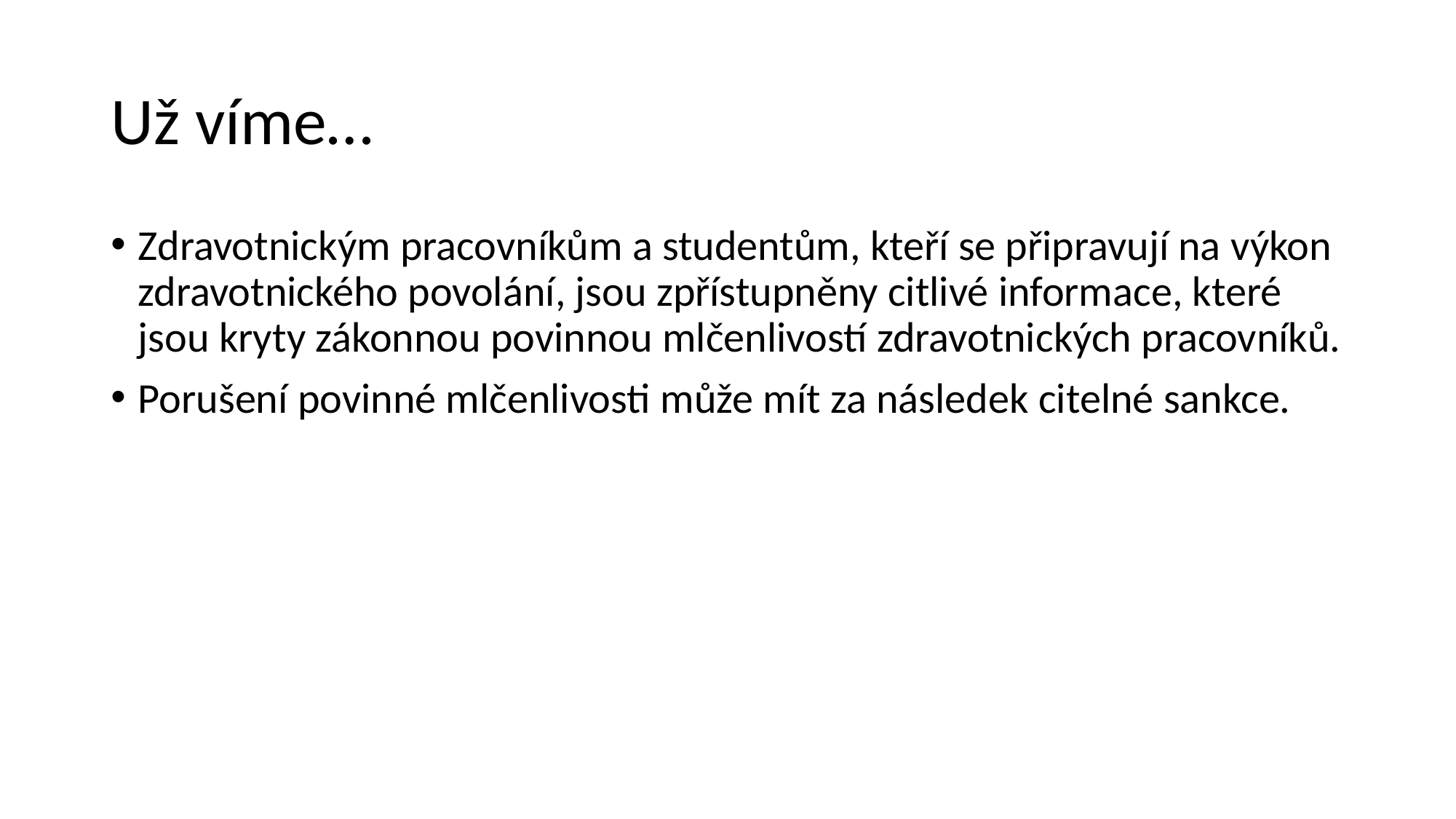

# Už víme…
Zdravotnickým pracovníkům a studentům, kteří se připravují na výkon zdravotnického povolání, jsou zpřístupněny citlivé informace, které jsou kryty zákonnou povinnou mlčenlivostí zdravotnických pracovníků.
Porušení povinné mlčenlivosti může mít za následek citelné sankce.